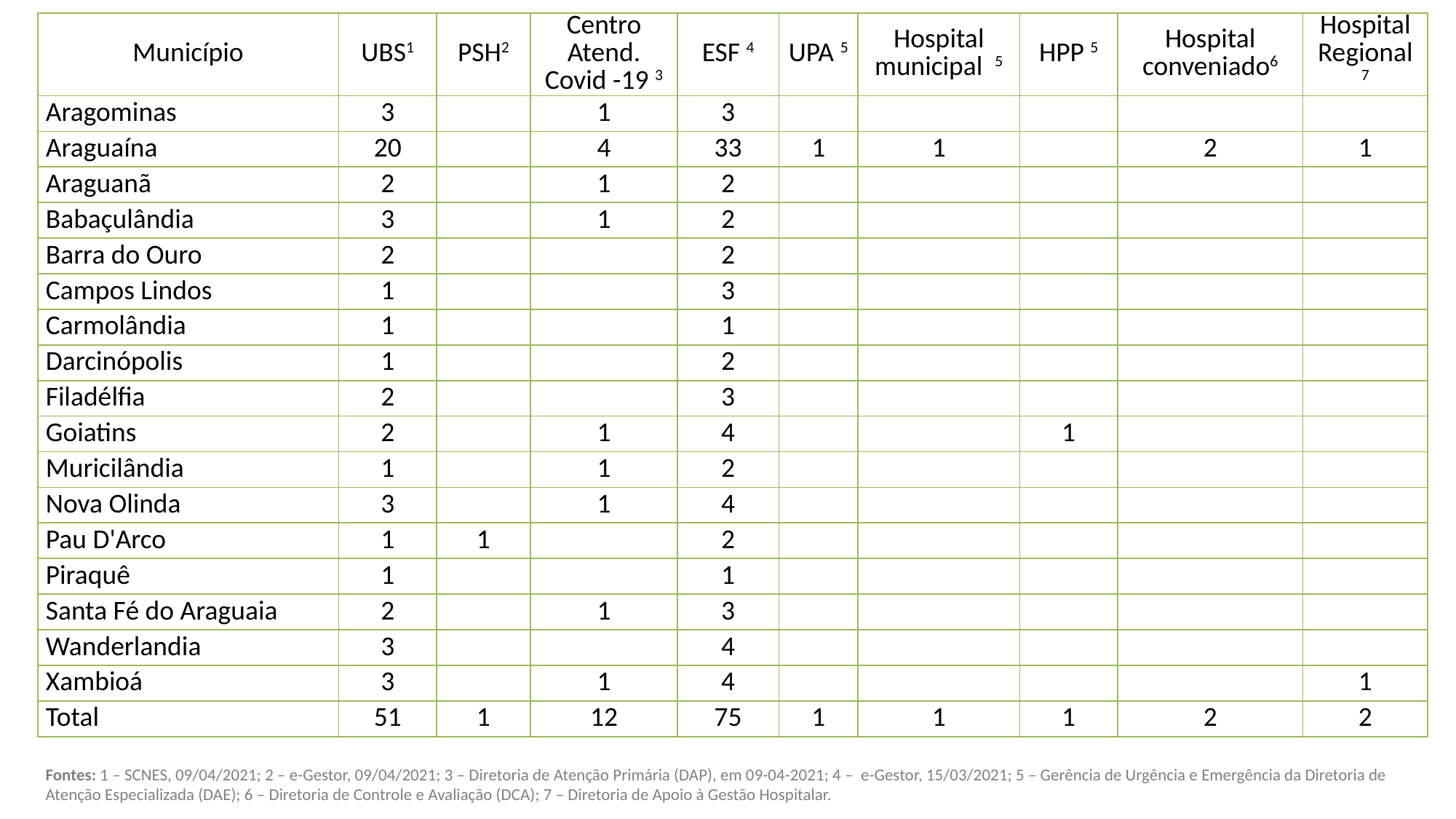

| Município | UBS1 | PSH2 | Centro Atend. Covid -19 3 | ESF 4 | UPA 5 | Hospital municipal 5 | HPP 5 | Hospital conveniado6 | Hospital Regional 7 |
| --- | --- | --- | --- | --- | --- | --- | --- | --- | --- |
| Aragominas | 3 |  | 1 | 3 |  |  |  |  |  |
| Araguaína | 20 |  | 4 | 33 | 1 | 1 |  | 2 | 1 |
| Araguanã | 2 |  | 1 | 2 |  |  |  |  |  |
| Babaçulândia | 3 |  | 1 | 2 |  |  |  |  |  |
| Barra do Ouro | 2 |  |  | 2 |  |  |  |  |  |
| Campos Lindos | 1 |  |  | 3 |  |  |  |  |  |
| Carmolândia | 1 |  |  | 1 |  |  |  |  |  |
| Darcinópolis | 1 |  |  | 2 |  |  |  |  |  |
| Filadélfia | 2 |  |  | 3 |  |  |  |  |  |
| Goiatins | 2 |  | 1 | 4 |  |  | 1 |  |  |
| Muricilândia | 1 |  | 1 | 2 |  |  |  |  |  |
| Nova Olinda | 3 |  | 1 | 4 |  |  |  |  |  |
| Pau D'Arco | 1 | 1 |  | 2 |  |  |  |  |  |
| Piraquê | 1 |  |  | 1 |  |  |  |  |  |
| Santa Fé do Araguaia | 2 |  | 1 | 3 |  |  |  |  |  |
| Wanderlandia | 3 |  |  | 4 |  |  |  |  |  |
| Xambioá | 3 |  | 1 | 4 |  |  |  |  | 1 |
| Total | 51 | 1 | 12 | 75 | 1 | 1 | 1 | 2 | 2 |
Fontes: 1 – SCNES, 09/04/2021; 2 – e-Gestor, 09/04/2021; 3 – Diretoria de Atenção Primária (DAP), em 09-04-2021; 4 –  e-Gestor, 15/03/2021; 5 – Gerência de Urgência e Emergência da Diretoria de Atenção Especializada (DAE); 6 – Diretoria de Controle e Avaliação (DCA); 7 – Diretoria de Apoio à Gestão Hospitalar.